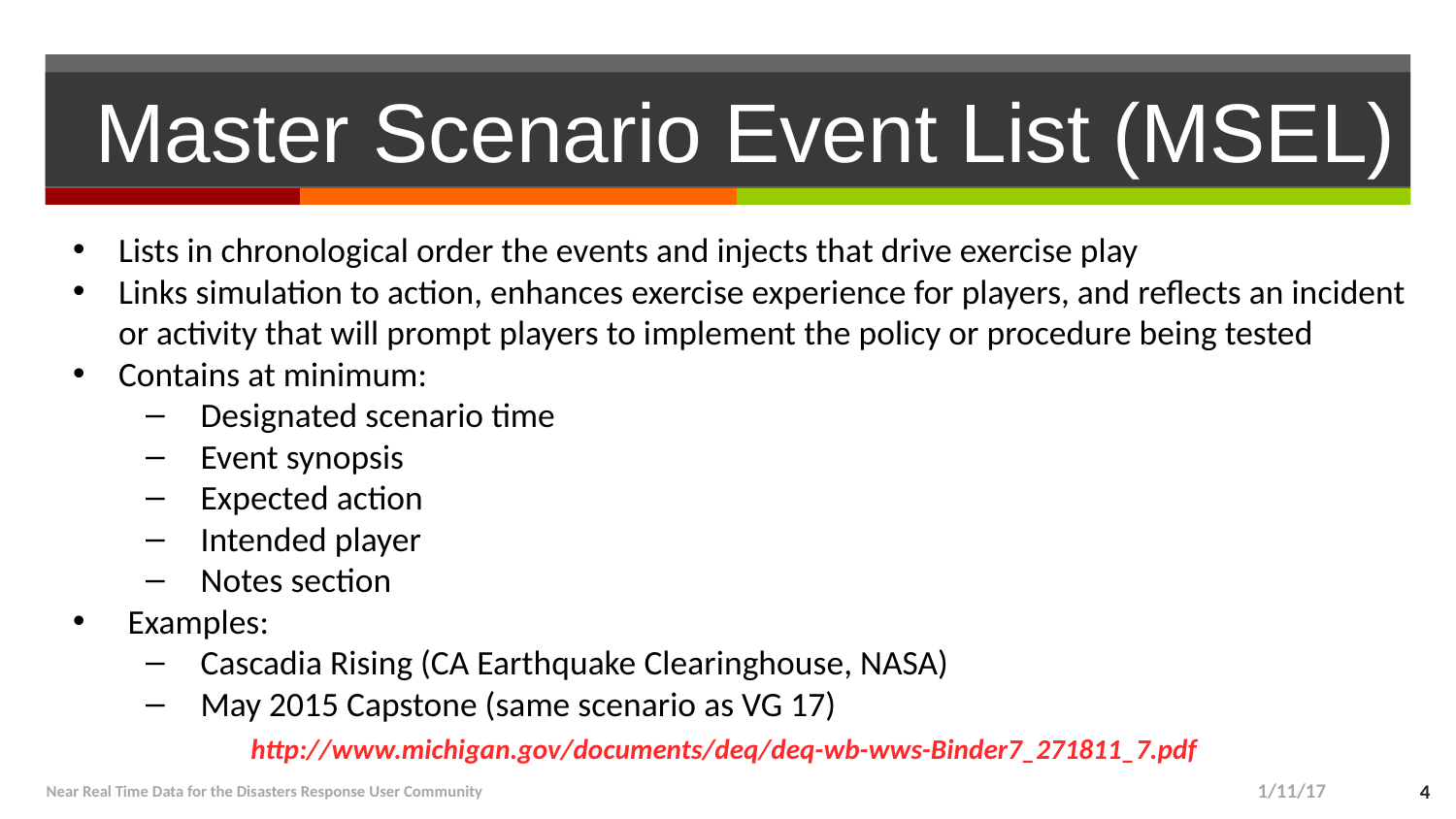

# Master Scenario Event List (MSEL)
Lists in chronological order the events and injects that drive exercise play
Links simulation to action, enhances exercise experience for players, and reflects an incident or activity that will prompt players to implement the policy or procedure being tested
Contains at minimum:
Designated scenario time
Event synopsis
Expected action
Intended player
Notes section
Examples:
Cascadia Rising (CA Earthquake Clearinghouse, NASA)
May 2015 Capstone (same scenario as VG 17)

http://www.michigan.gov/documents/deq/deq-wb-wws-Binder7_271811_7.pdf
Near Real Time Data for the Disasters Response User Community
1/11/17
4